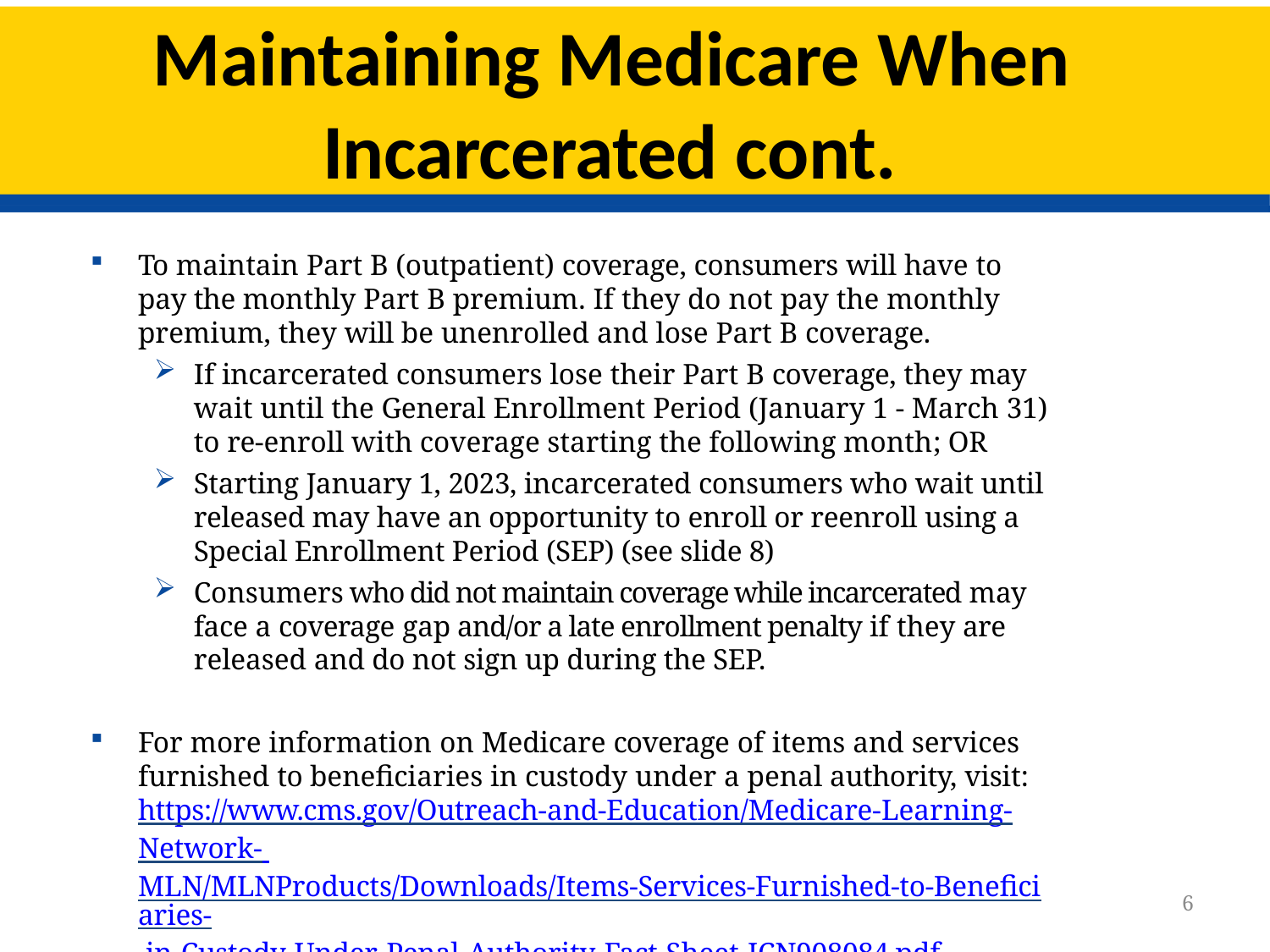

# Maintaining Medicare When Incarcerated cont.
To maintain Part B (outpatient) coverage, consumers will have to pay the monthly Part B premium. If they do not pay the monthly premium, they will be unenrolled and lose Part B coverage.
If incarcerated consumers lose their Part B coverage, they may wait until the General Enrollment Period (January 1 - March 31) to re-enroll with coverage starting the following month; OR
Starting January 1, 2023, incarcerated consumers who wait until released may have an opportunity to enroll or reenroll using a Special Enrollment Period (SEP) (see slide 8)
Consumers who did not maintain coverage while incarcerated may face a coverage gap and/or a late enrollment penalty if they are released and do not sign up during the SEP.

For more information on Medicare coverage of items and services furnished to beneficiaries in custody under a penal authority, visit: https://www.cms.gov/Outreach-and-Education/Medicare-Learning-Network- MLN/MLNProducts/Downloads/Items-Services-Furnished-to-Beneficiaries- in-Custody-Under-Penal-Authority-Fact-Sheet-ICN908084.pdf.
6